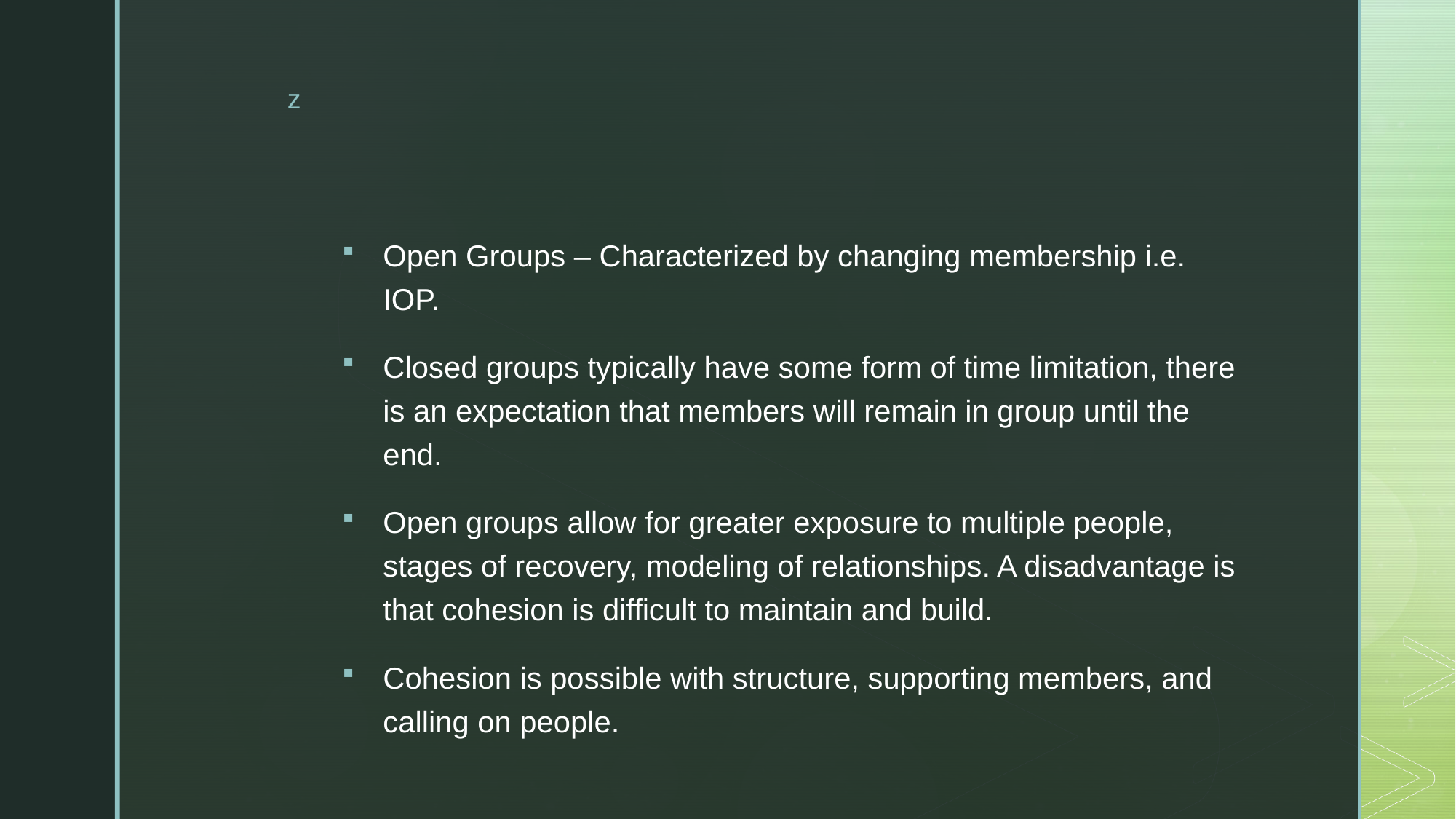

#
Open Groups – Characterized by changing membership i.e. IOP.
Closed groups typically have some form of time limitation, there is an expectation that members will remain in group until the end.
Open groups allow for greater exposure to multiple people, stages of recovery, modeling of relationships. A disadvantage is that cohesion is difficult to maintain and build.
Cohesion is possible with structure, supporting members, and calling on people.